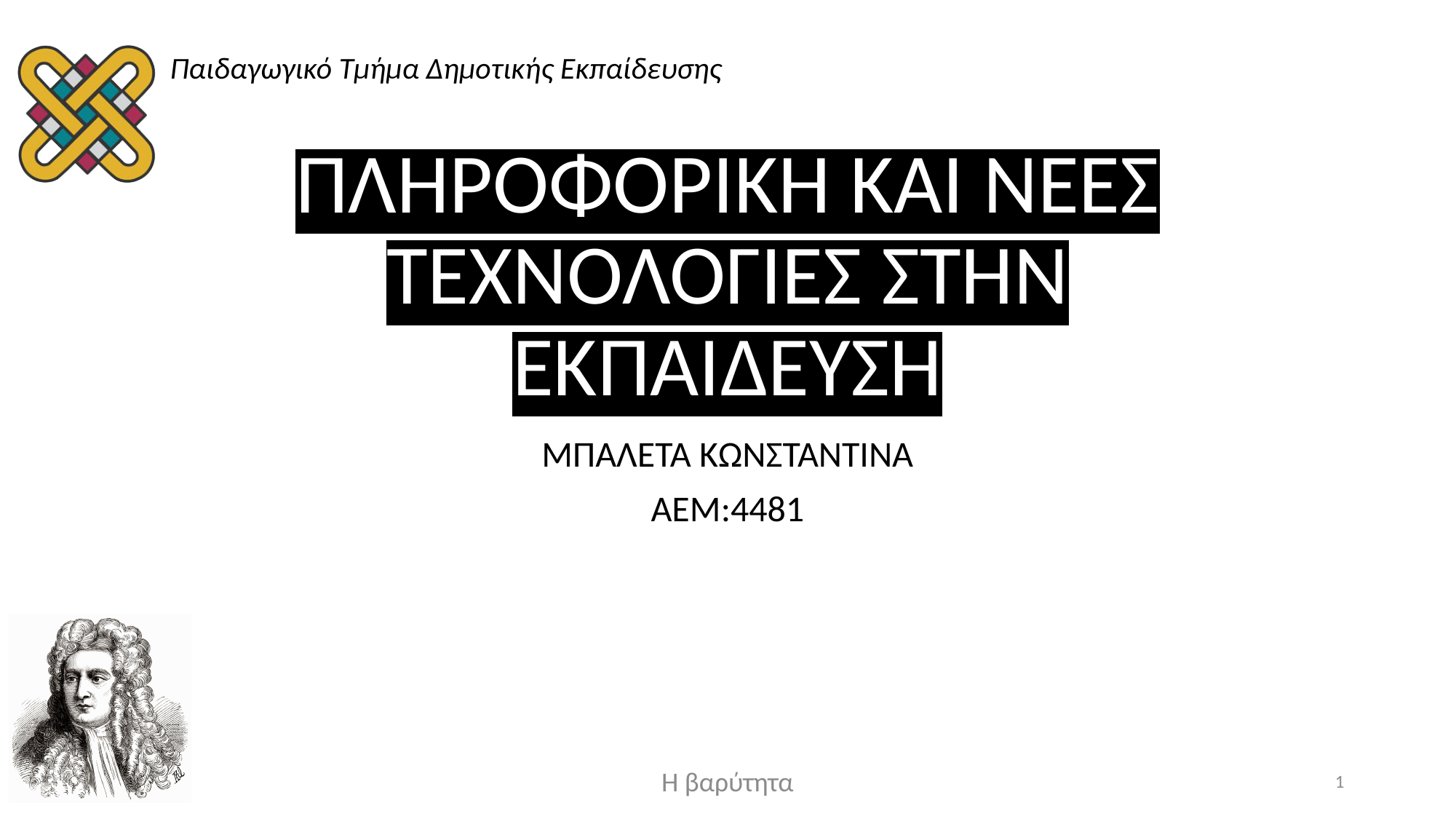

# ΠΛΗΡΟΦΟΡΙΚΗ ΚΑΙ ΝΕΕΣ ΤΕΧΝΟΛΟΓΙΕΣ ΣΤΗΝ ΕΚΠΑΙΔΕΥΣΗ
ΜΠΑΛΕΤΑ ΚΩΝΣΤΑΝΤΙΝΑ
ΑΕΜ:4481
Η βαρύτητα
1